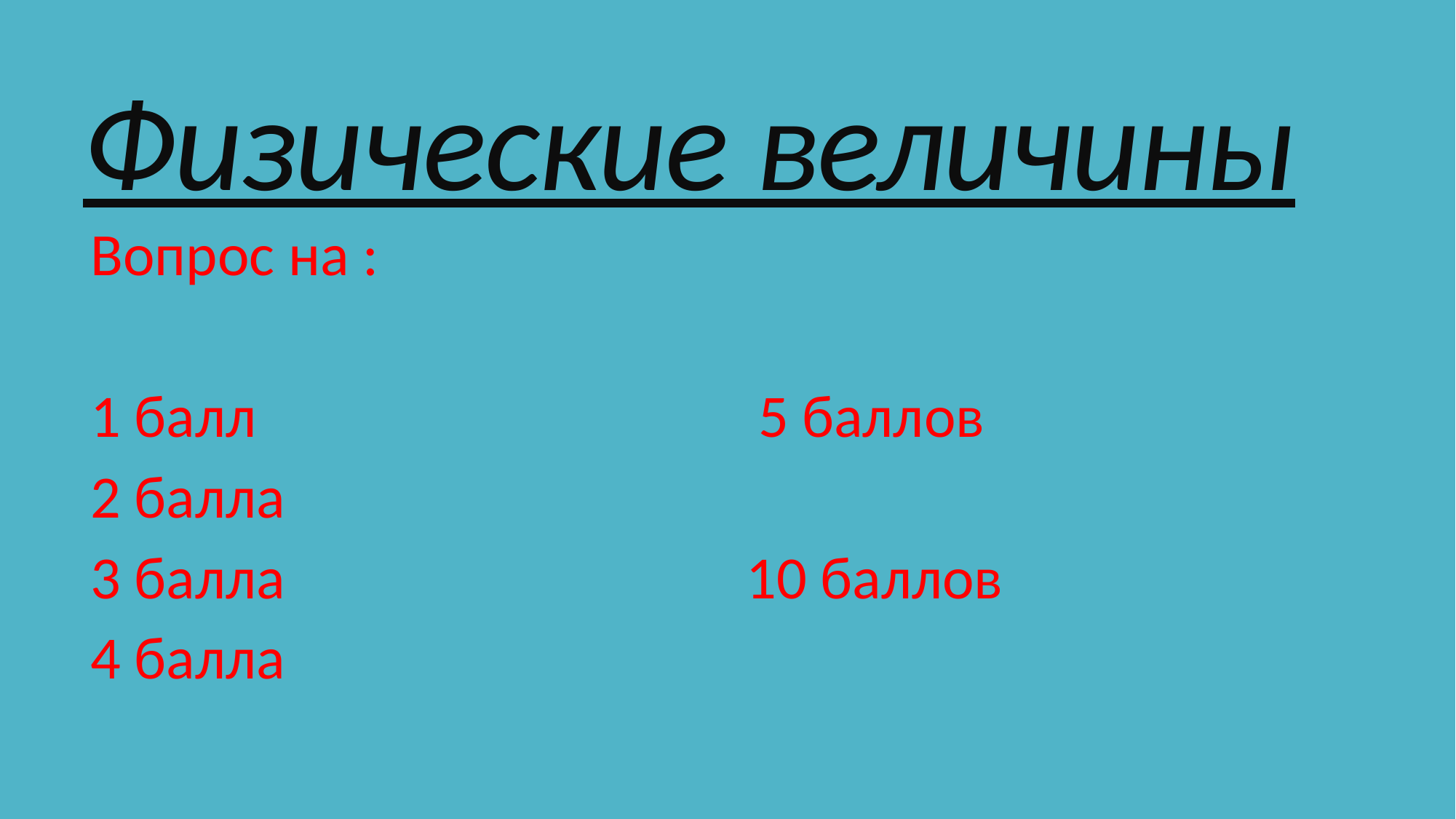

# Физические величины
Вопрос на :

1 балл                                     5 баллов
2 балла
3 балла                                  10 баллов
4 балла